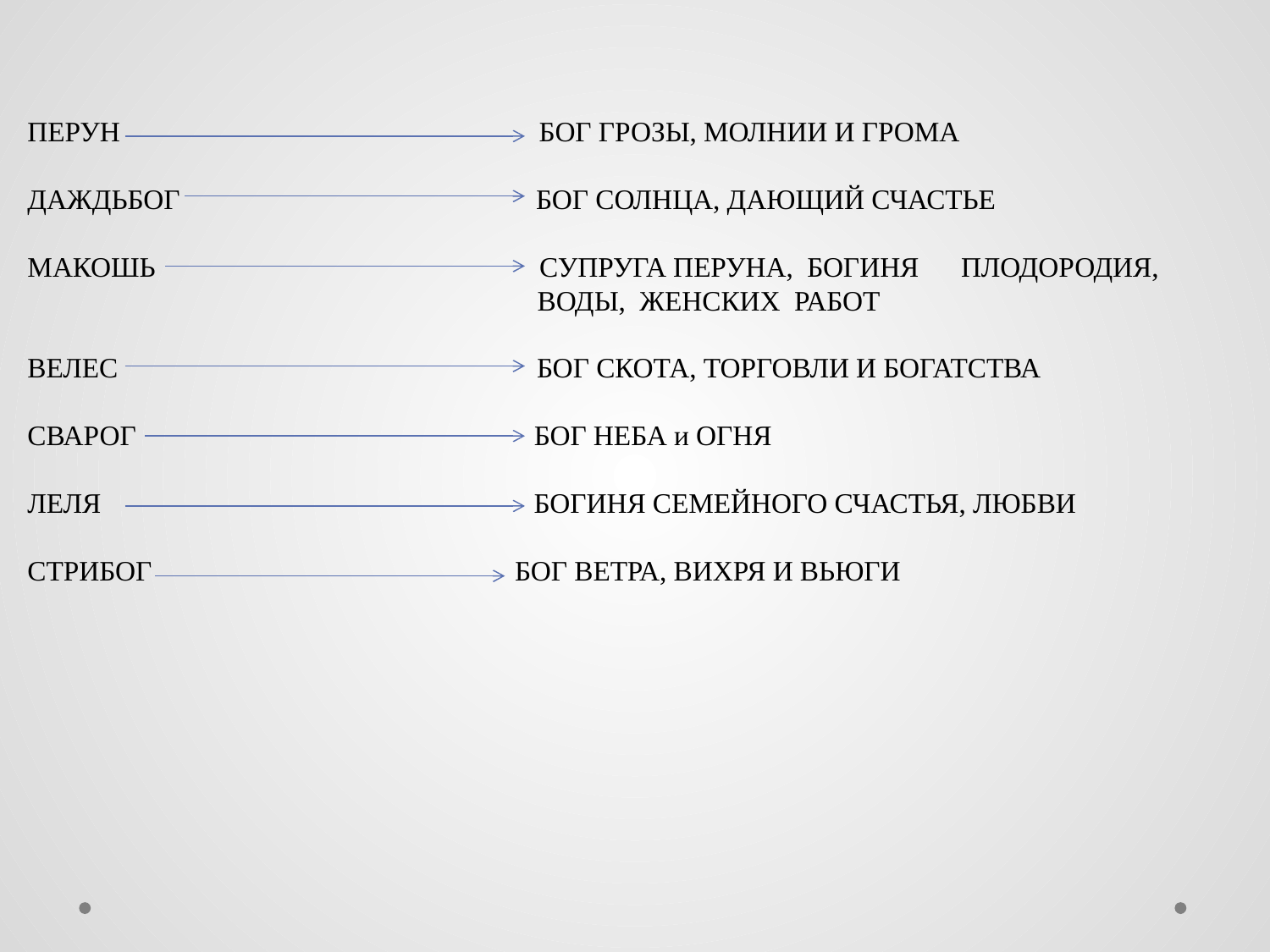

ПЕРУН                                                            БОГ ГРОЗЫ, МОЛНИИ И ГРОМА

ДАЖДЬБОГ                                                   БОГ СОЛНЦА, ДАЮЩИЙ СЧАСТЬЕ

МАКОШЬ                                                       СУПРУГА ПЕРУНА,  БОГИНЯ      ПЛОДОРОДИЯ,
                                                                         ВОДЫ,  ЖЕНСКИХ  РАБОТ

ВЕЛЕС                                                            БОГ СКОТА, ТОРГОВЛИ И БОГАТСТВА

СВАРОГ                                                         БОГ НЕБА и ОГНЯ

ЛЕЛЯ                                                              БОГИНЯ СЕМЕЙНОГО СЧАСТЬЯ, ЛЮБВИ

СТРИБОГ                                                    БОГ ВЕТРА, ВИХРЯ И ВЬЮГИ